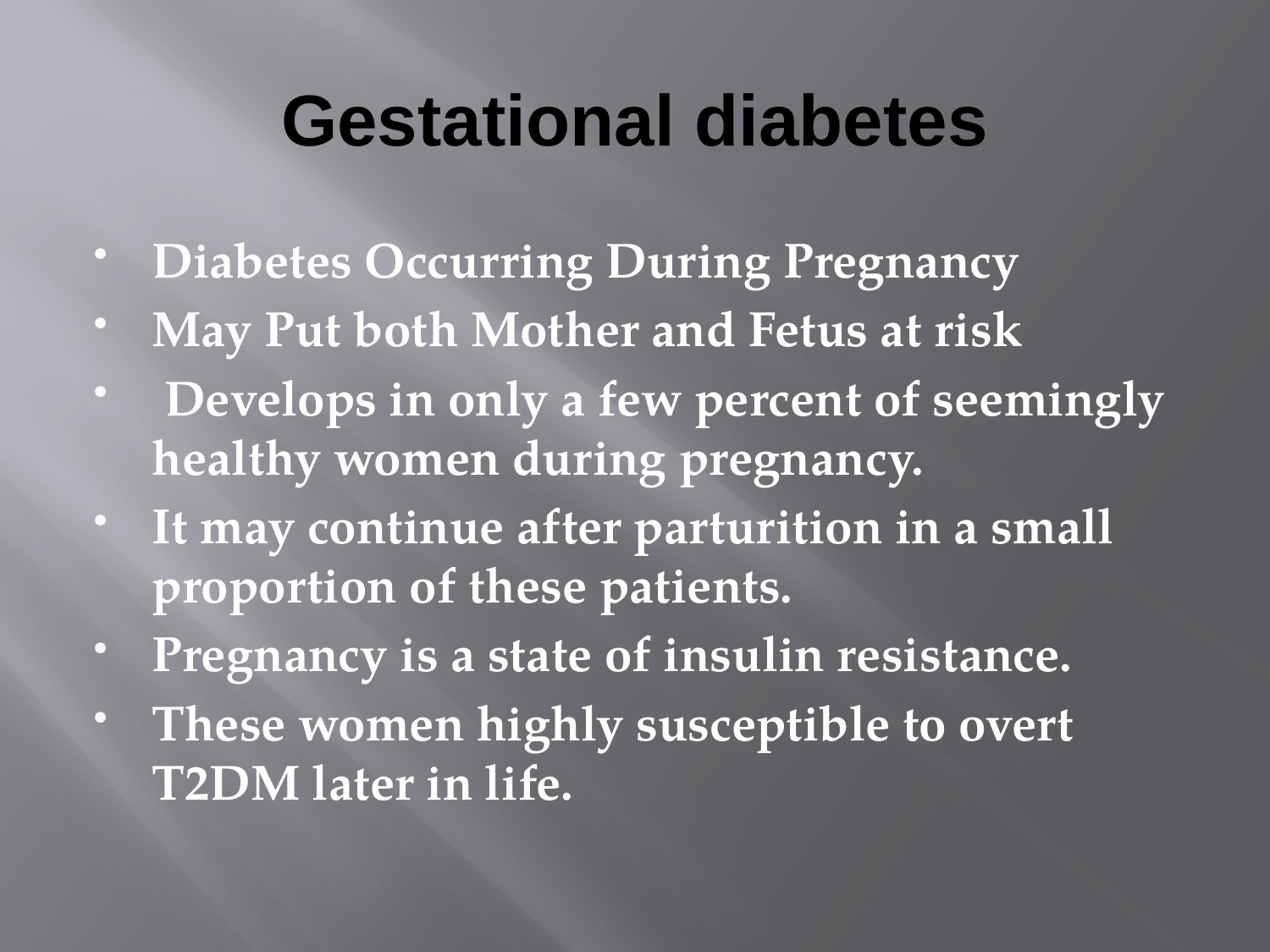

# Gestational diabetes
Diabetes Occurring During Pregnancy
May Put both Mother and Fetus at risk
 Develops in only a few percent of seemingly healthy women during pregnancy.
It may continue after parturition in a small proportion of these patients.
Pregnancy is a state of insulin resistance.
These women highly susceptible to overt T2DM later in life.